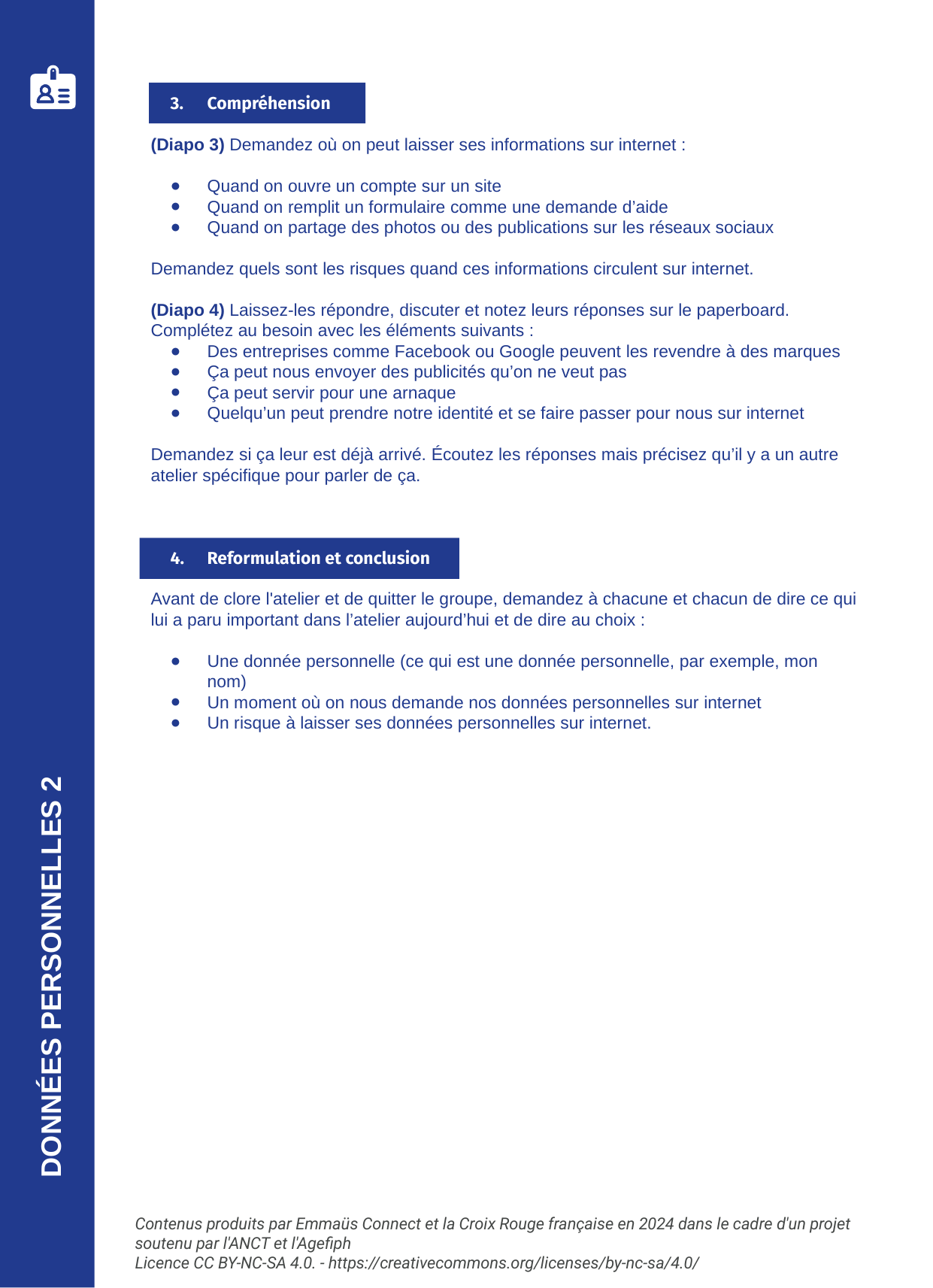

Compréhension

(Diapo 3) Demandez où on peut laisser ses informations sur internet :

Quand on ouvre un compte sur un site
Quand on remplit un formulaire comme une demande d’aide
Quand on partage des photos ou des publications sur les réseaux sociaux

Demandez quels sont les risques quand ces informations circulent sur internet.

(Diapo 4) Laissez-les répondre, discuter et notez leurs réponses sur le paperboard. Complétez au besoin avec les éléments suivants :
Des entreprises comme Facebook ou Google peuvent les revendre à des marques
Ça peut nous envoyer des publicités qu’on ne veut pas
Ça peut servir pour une arnaque
Quelqu’un peut prendre notre identité et se faire passer pour nous sur internet

Demandez si ça leur est déjà arrivé. Écoutez les réponses mais précisez qu’il y a un autre atelier spécifique pour parler de ça.

Reformulation et conclusion

Avant de clore l'atelier et de quitter le groupe, demandez à chacune et chacun de dire ce qui lui a paru important dans l’atelier aujourd’hui et de dire au choix :

Une donnée personnelle (ce qui est une donnée personnelle, par exemple, mon nom)
Un moment où on nous demande nos données personnelles sur internet
Un risque à laisser ses données personnelles sur internet.

DONNÉES PERSONNELLES 2